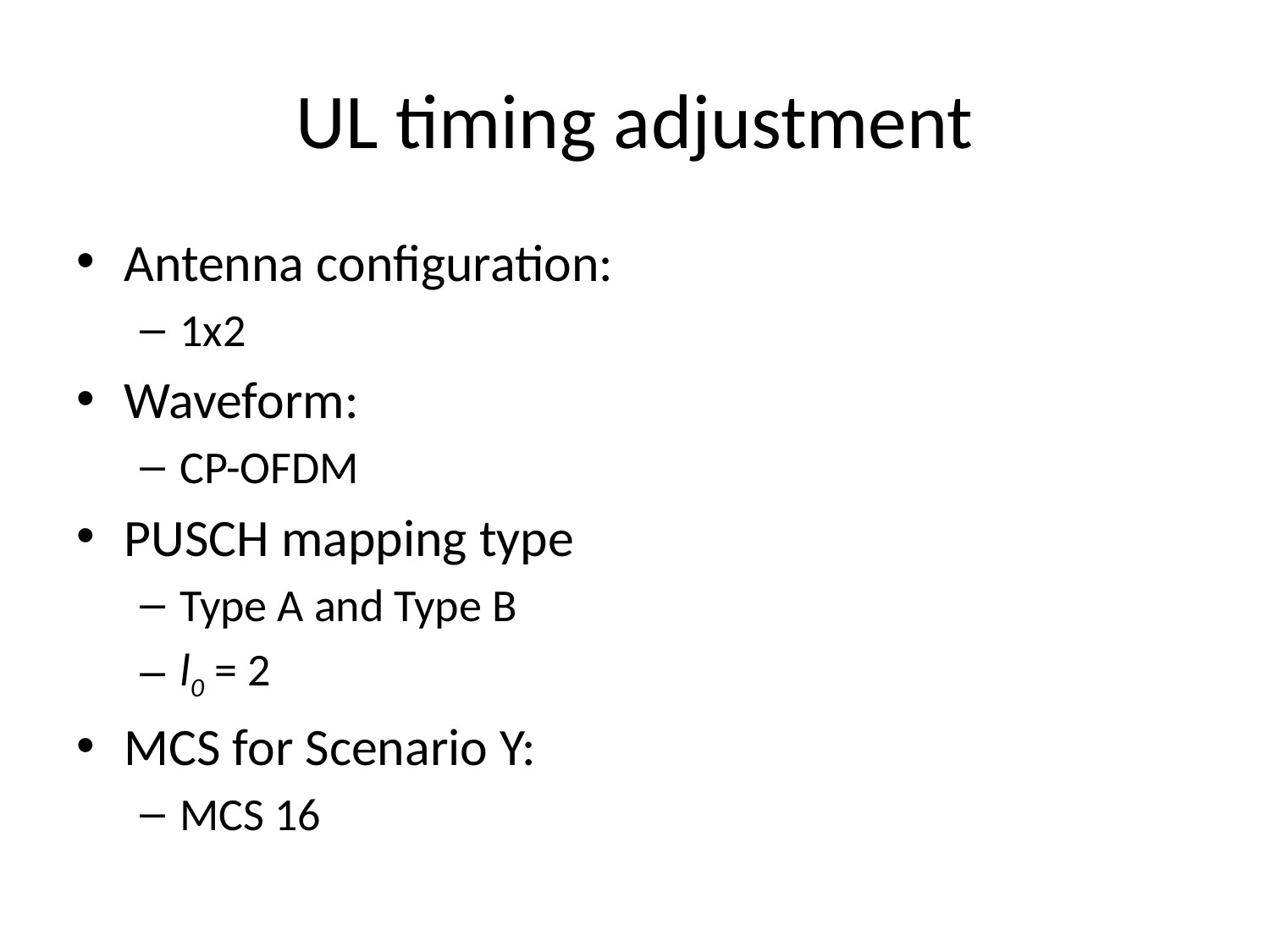

# UL timing adjustment
Antenna configuration:
1x2
Waveform:
CP-OFDM
PUSCH mapping type
Type A and Type B
l0 = 2
MCS for Scenario Y:
MCS 16